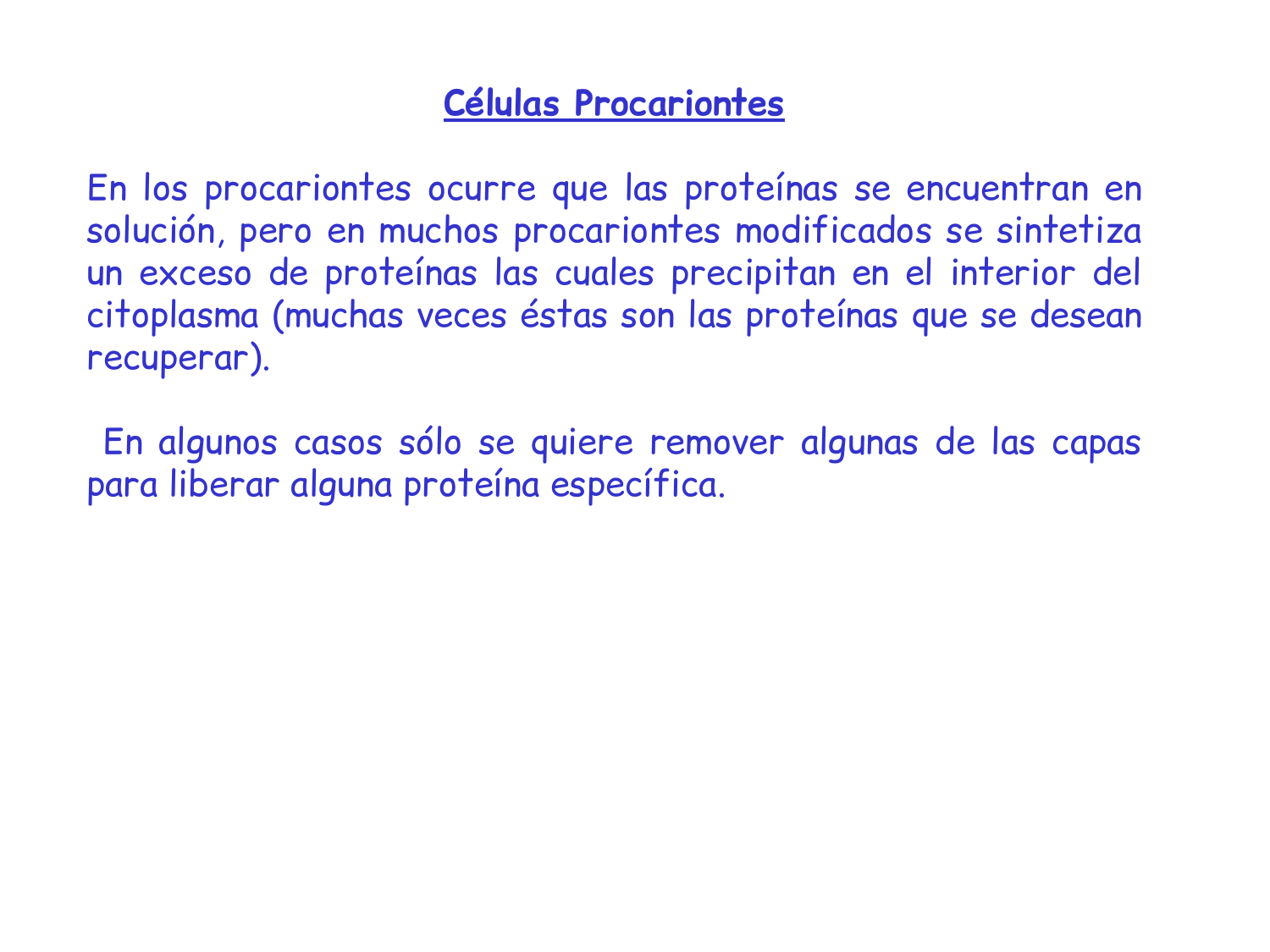

Células Procariontes

En los procariontes ocurre que las proteínas se encuentran en solución, pero en muchos procariontes modificados se sintetiza un exceso de proteínas las cuales precipitan en el interior del citoplasma (muchas veces éstas son las proteínas que se desean recuperar).

 En algunos casos sólo se quiere remover algunas de las capas para liberar alguna proteína específica.